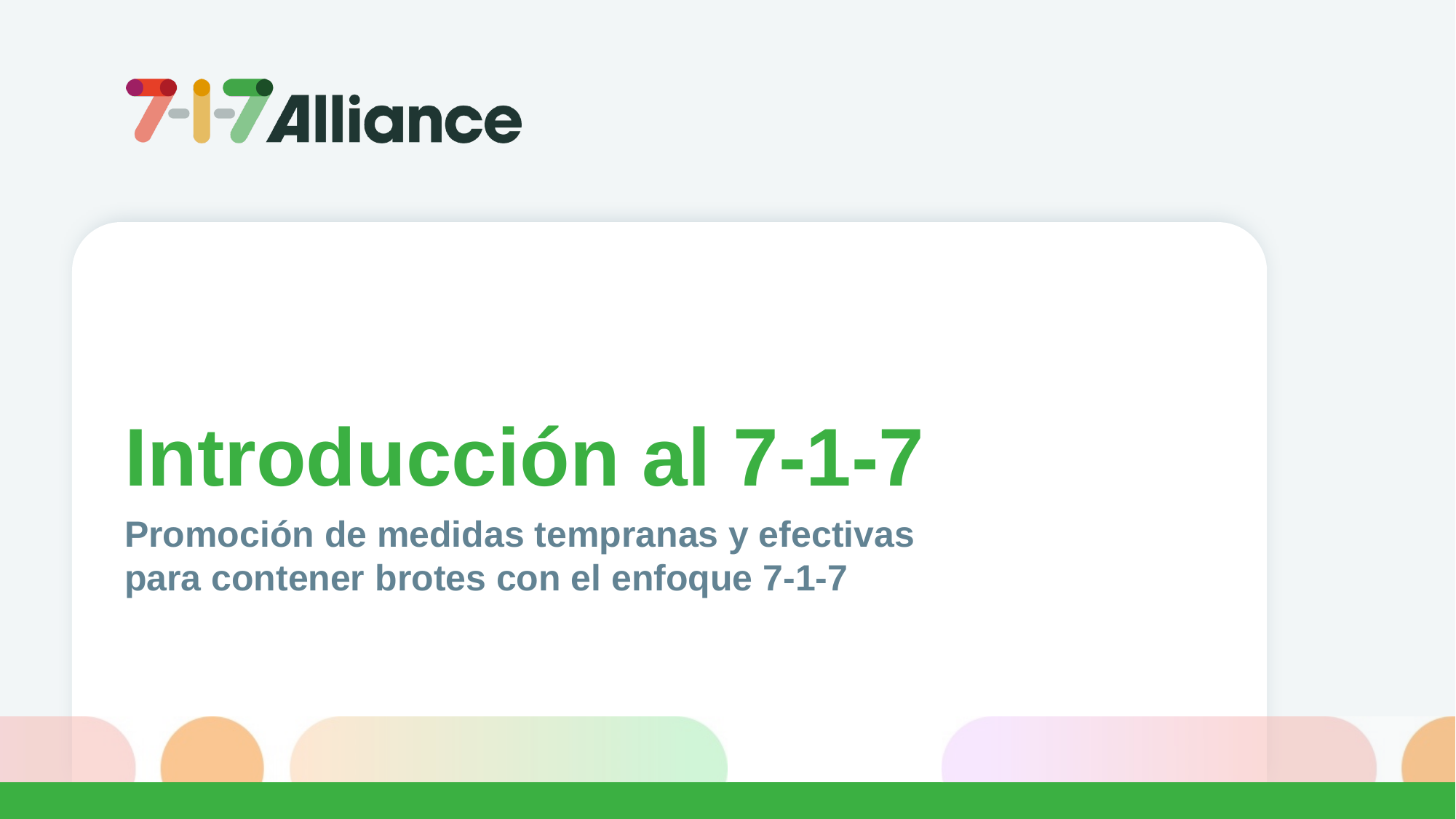

Introducción al 7-1-7
Promoción de medidas tempranas y efectivas para contener brotes con el enfoque 7-1-7